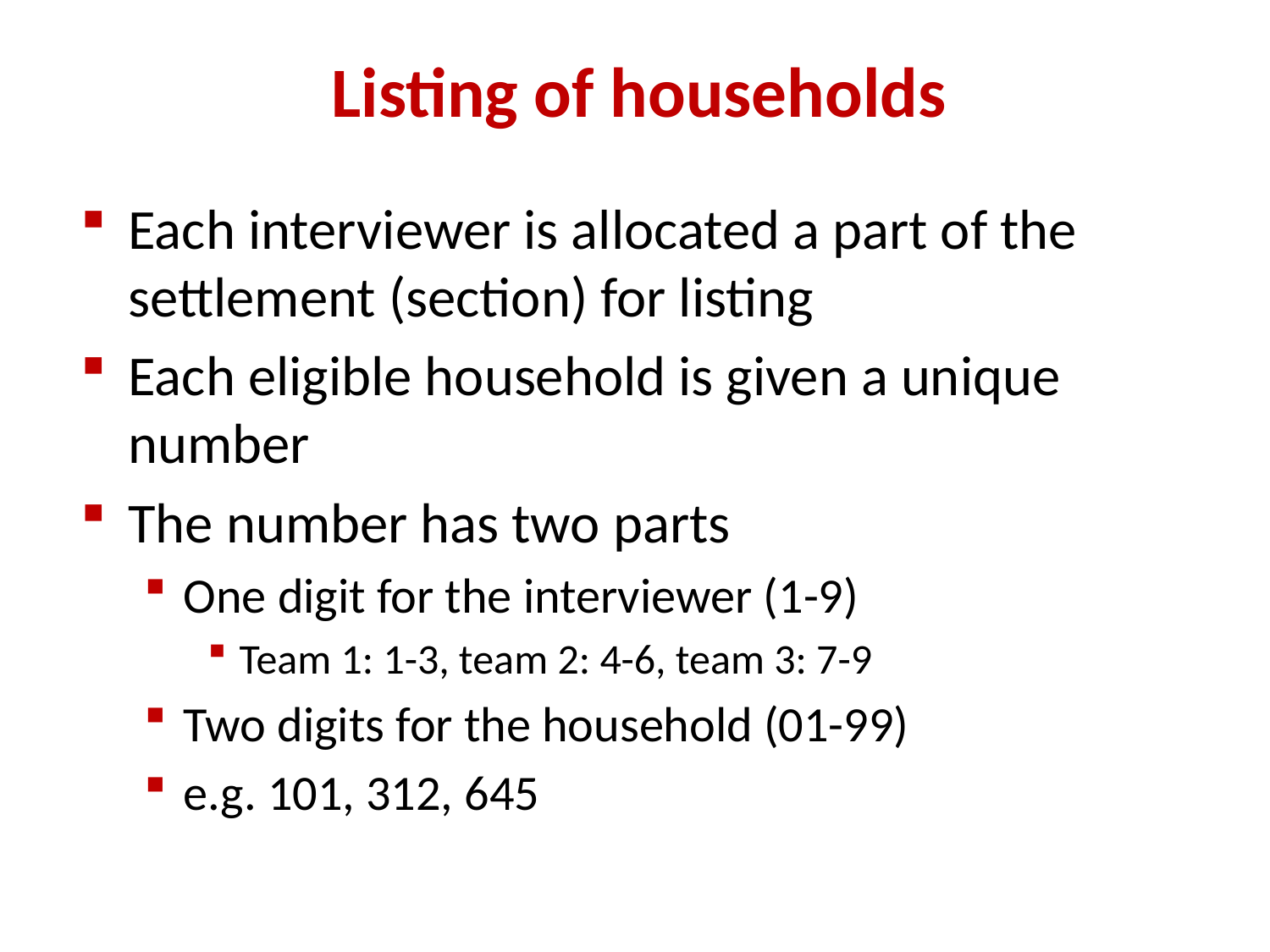

Listing of households
Each interviewer is allocated a part of the settlement (section) for listing
Each eligible household is given a unique number
The number has two parts
One digit for the interviewer (1-9)
Team 1: 1-3, team 2: 4-6, team 3: 7-9
Two digits for the household (01-99)
e.g. 101, 312, 645